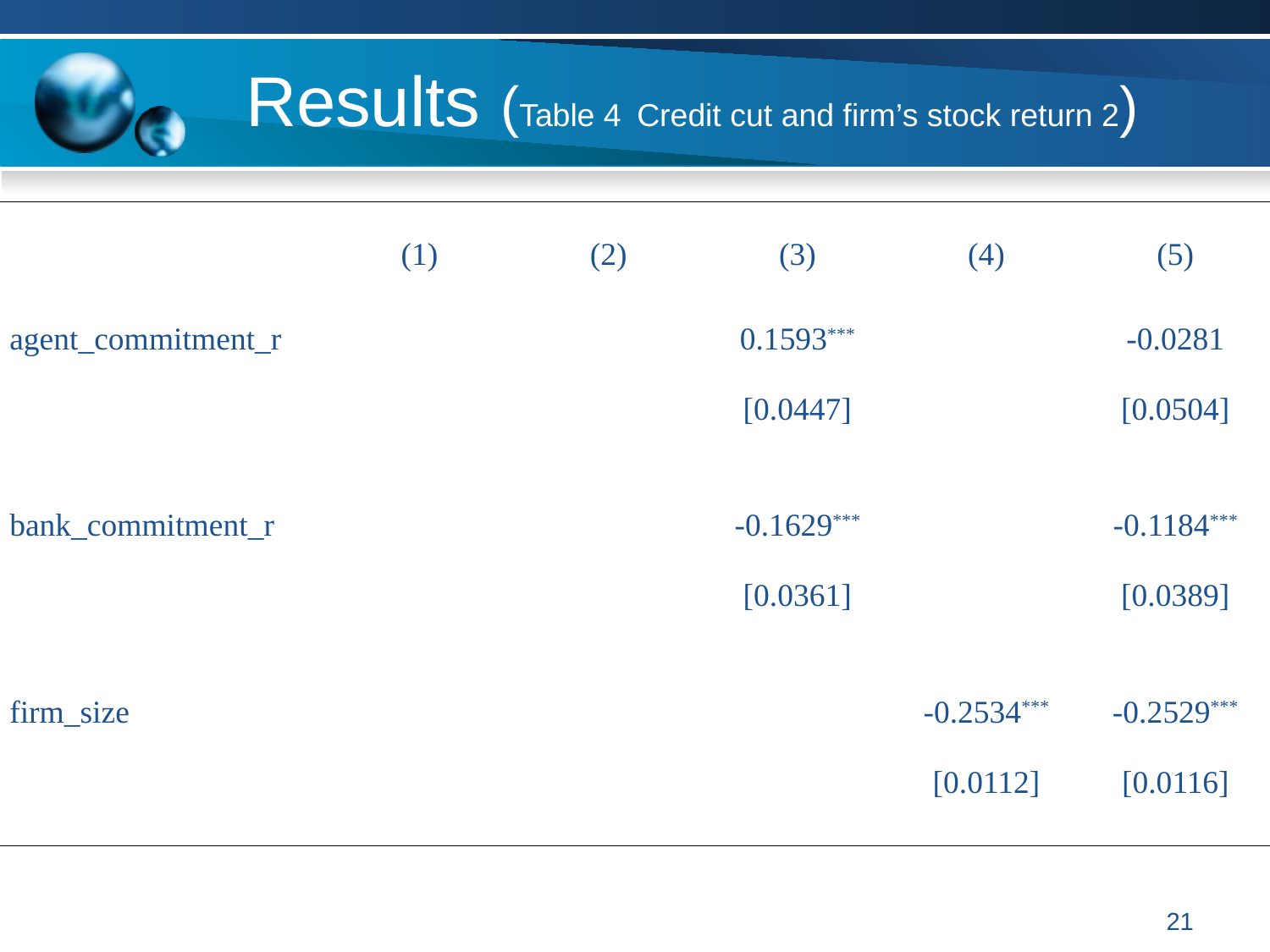

# Results (Table 4 Credit cut and firm’s stock return 2)
|  | (1) | (2) | (3) | (4) | (5) |
| --- | --- | --- | --- | --- | --- |
| agent\_commitment\_r |  |  | 0.1593\*\*\* [0.0447] |  | -0.0281 [0.0504] |
| bank\_commitment\_r |  |  | -0.1629\*\*\* [0.0361] |  | -0.1184\*\*\* [0.0389] |
| firm\_size |  |  |  | -0.2534\*\*\* [0.0112] | -0.2529\*\*\* [0.0116] |
21